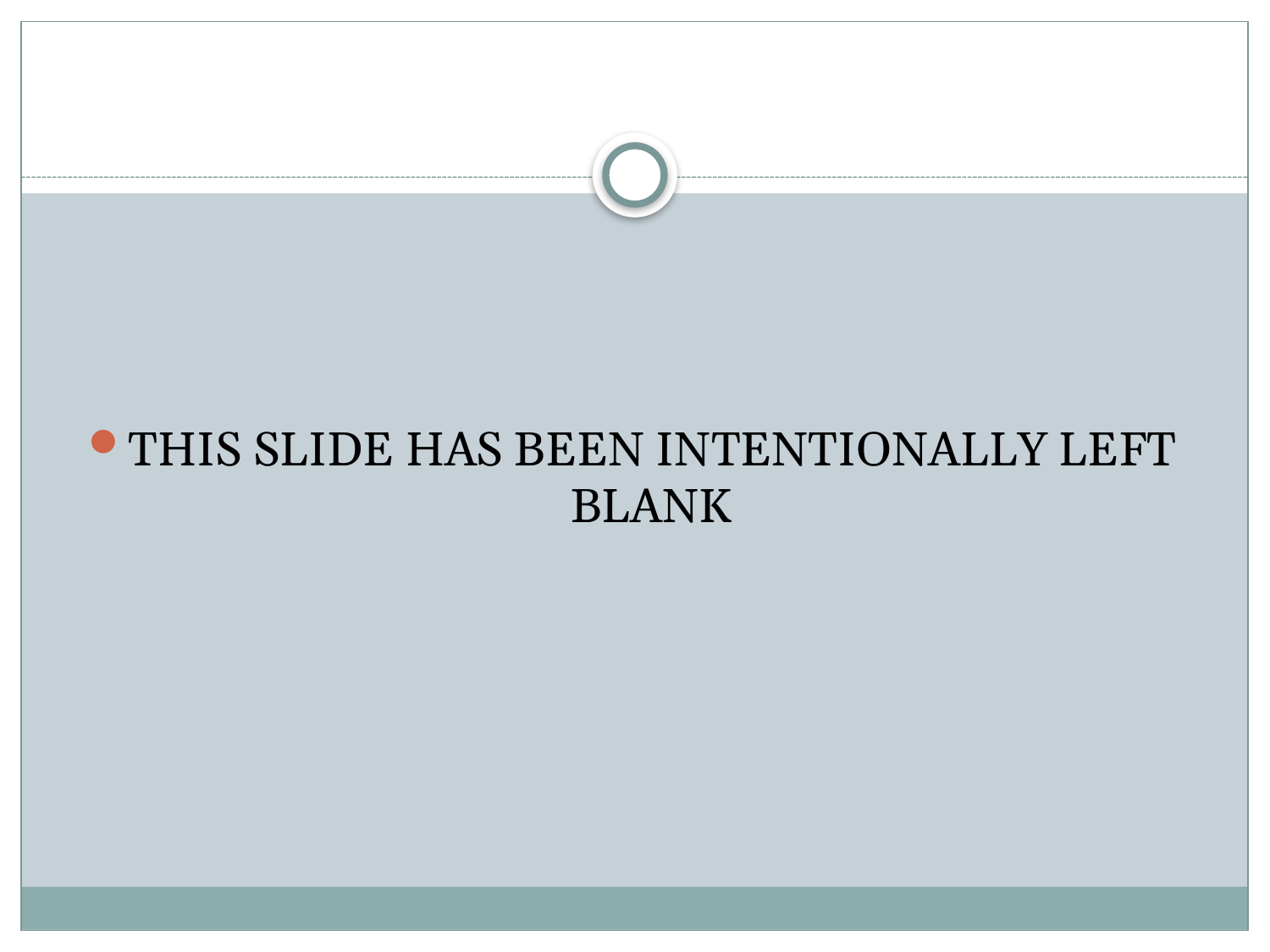

#

THIS SLIDE HAS BEEN INTENTIONALLY LEFT BLANK